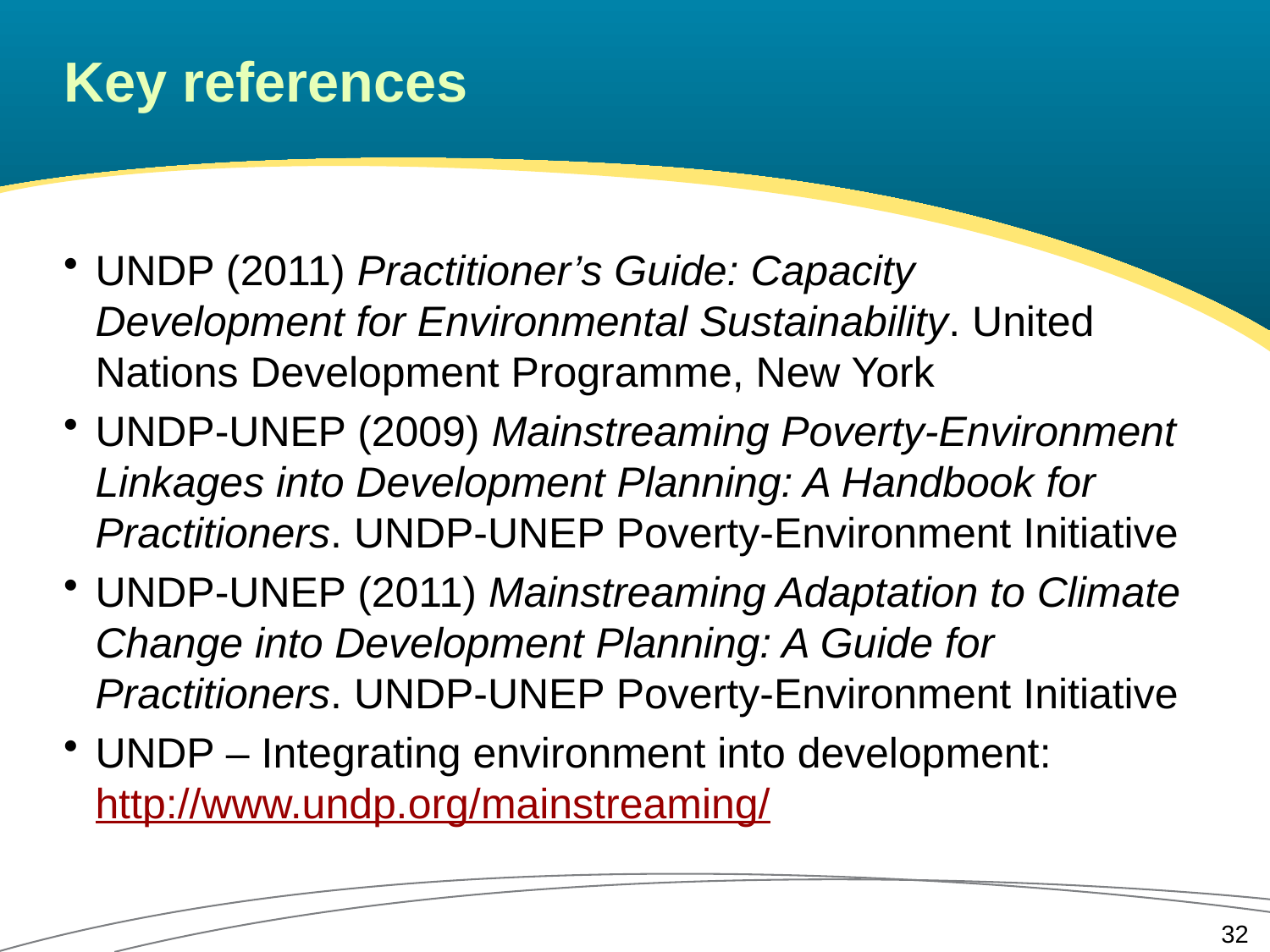

# Key references
UNDP (2011) Practitioner’s Guide: Capacity
Development for Environmental Sustainability. United Nations Development Programme, New York
UNDP-UNEP (2009) Mainstreaming Poverty-Environment Linkages into Development Planning: A Handbook for Practitioners. UNDP-UNEP Poverty-Environment Initiative
UNDP-UNEP (2011) Mainstreaming Adaptation to Climate Change into Development Planning: A Guide for Practitioners. UNDP-UNEP Poverty-Environment Initiative
UNDP – Integrating environment into development: http://www.undp.org/mainstreaming/

32